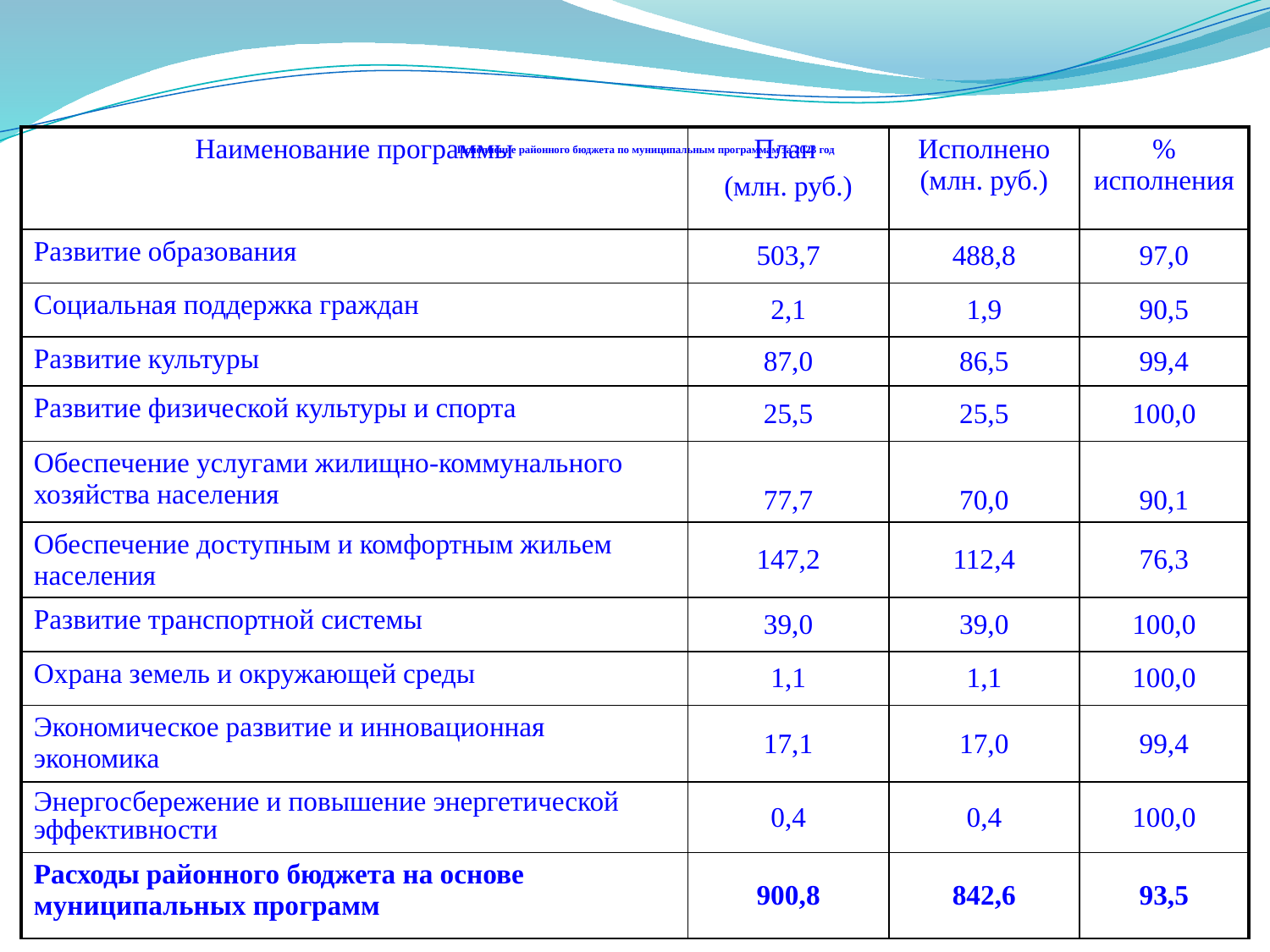

# Исполнение районного бюджета по муниципальным программам за 2023 год
| Наименование программы | План (млн. руб.) | Исполнено (млн. руб.) | % исполнения |
| --- | --- | --- | --- |
| Развитие образования | 503,7 | 488,8 | 97,0 |
| Социальная поддержка граждан | 2,1 | 1,9 | 90,5 |
| Развитие культуры | 87,0 | 86,5 | 99,4 |
| Развитие физической культуры и спорта | 25,5 | 25,5 | 100,0 |
| Обеспечение услугами жилищно-коммунального хозяйства населения | 77,7 | 70,0 | 90,1 |
| Обеспечение доступным и комфортным жильем населения | 147,2 | 112,4 | 76,3 |
| Развитие транспортной системы | 39,0 | 39,0 | 100,0 |
| Охрана земель и окружающей среды | 1,1 | 1,1 | 100,0 |
| Экономическое развитие и инновационная экономика | 17,1 | 17,0 | 99,4 |
| Энергосбережение и повышение энергетической эффективности | 0,4 | 0,4 | 100,0 |
| Расходы районного бюджета на основе муниципальных программ | 900,8 | 842,6 | 93,5 |